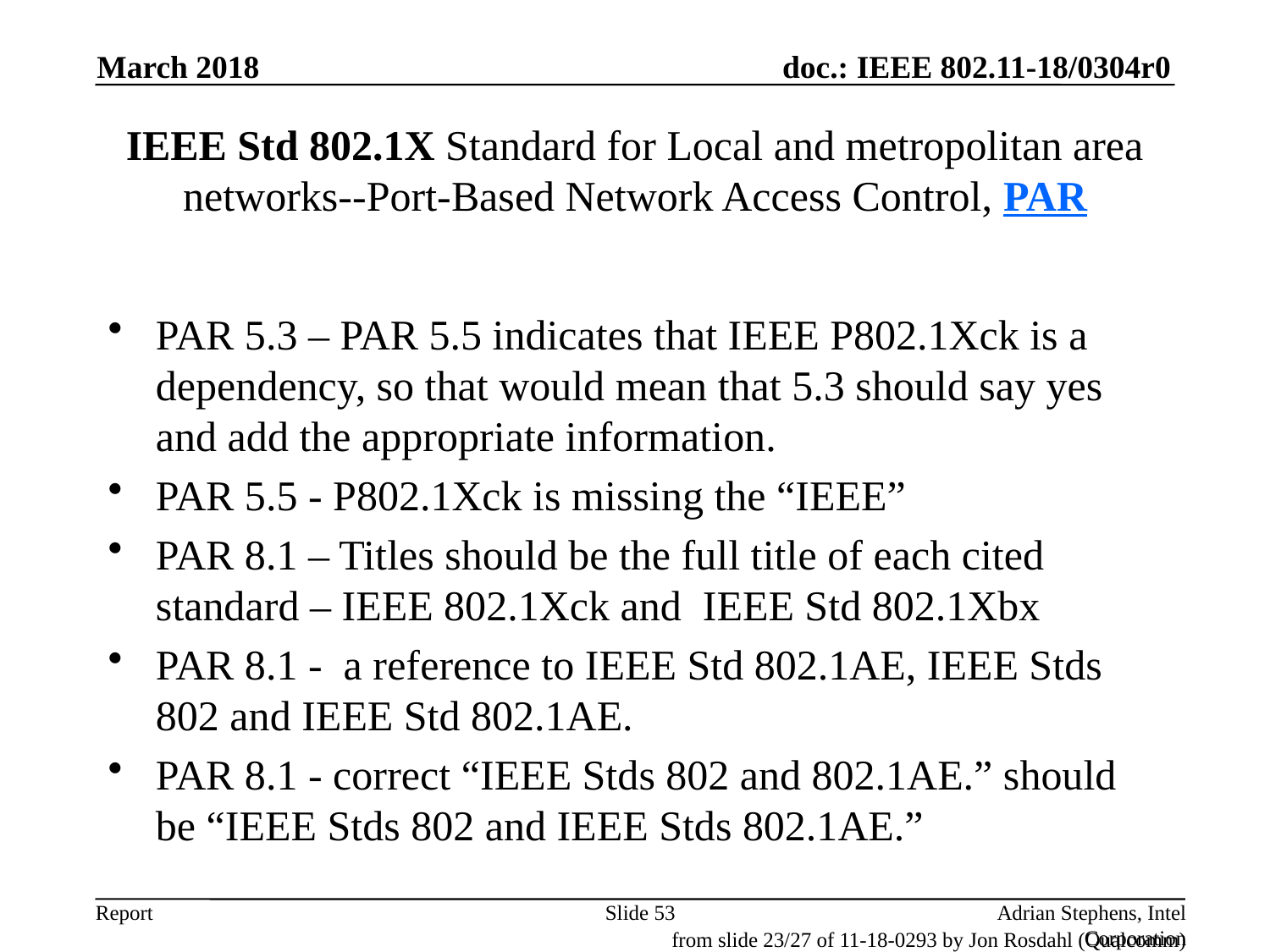

March 2018
# IEEE Std 802.1X Standard for Local and metropolitan area networks--Port-Based Network Access Control, PAR
PAR 5.3 – PAR 5.5 indicates that IEEE P802.1Xck is a dependency, so that would mean that 5.3 should say yes and add the appropriate information.
PAR 5.5 - P802.1Xck is missing the “IEEE”
PAR 8.1 – Titles should be the full title of each cited standard – IEEE 802.1Xck and  IEEE Std 802.1Xbx
PAR 8.1 -  a reference to IEEE Std 802.1AE, IEEE Stds 802 and IEEE Std 802.1AE.
PAR 8.1 - correct “IEEE Stds 802 and 802.1AE.” should be “IEEE Stds 802 and IEEE Stds 802.1AE.”

Slide 53
Adrian Stephens, Intel Corporation
from slide 23/27 of 11-18-0293 by Jon Rosdahl (Qualcomm)